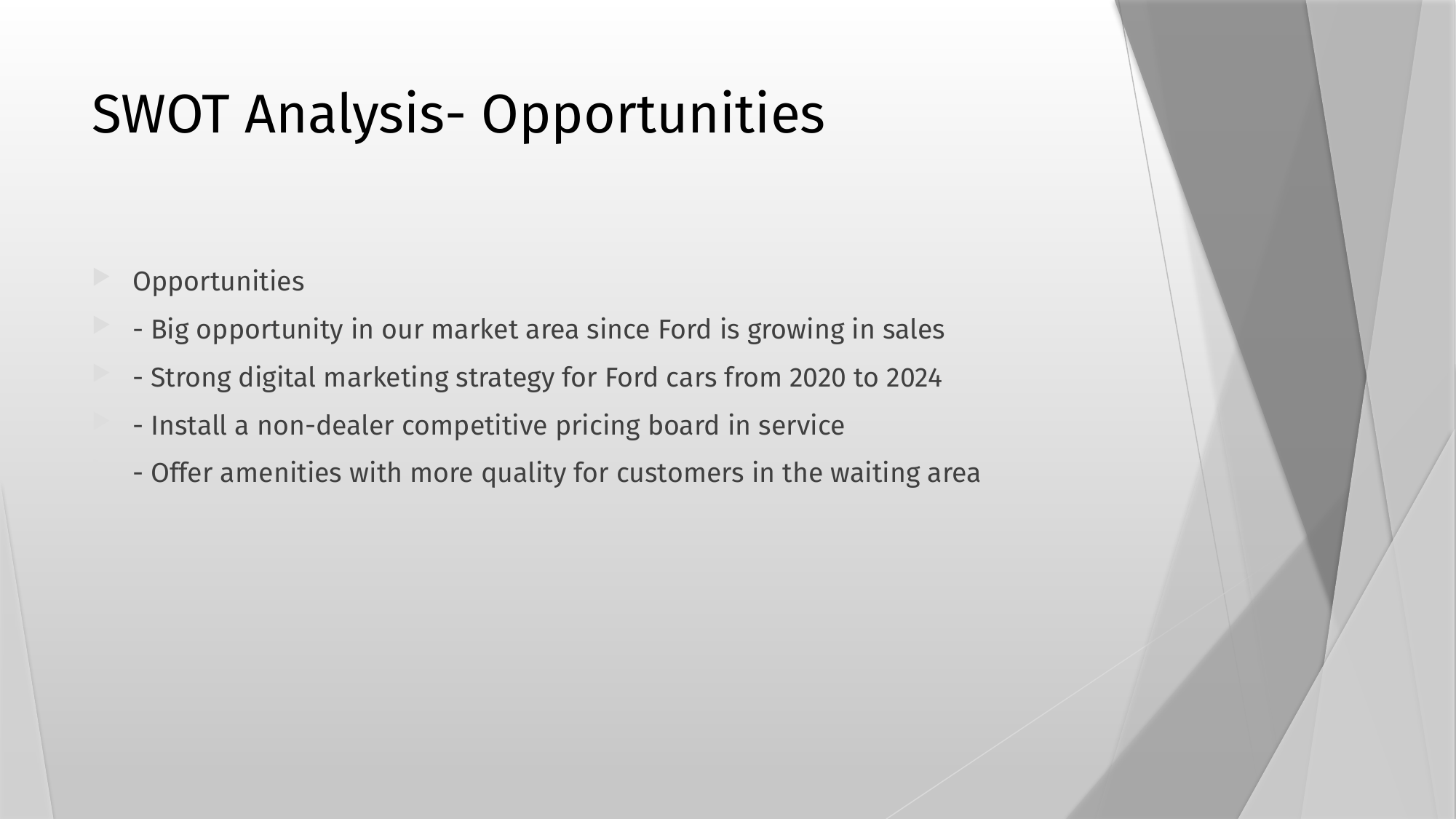

# SWOT Analysis- Opportunities
Opportunities
- Big opportunity in our market area since Ford is growing in sales
- Strong digital marketing strategy for Ford cars from 2020 to 2024
- Install a non-dealer competitive pricing board in service
- Offer amenities with more quality for customers in the waiting area